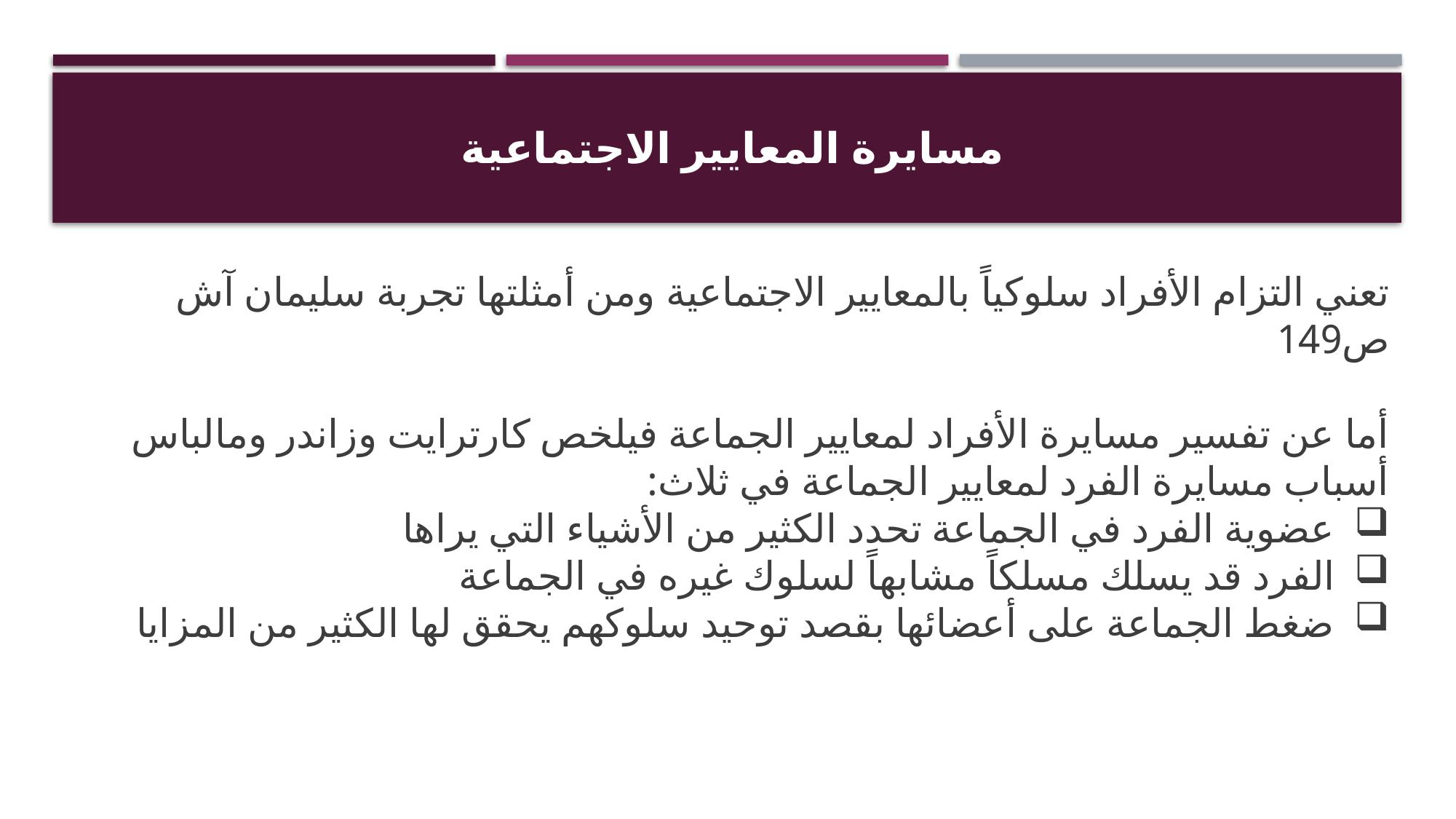

# مسايرة المعايير الاجتماعية
تعني التزام الأفراد سلوكياً بالمعايير الاجتماعية ومن أمثلتها تجربة سليمان آش ص149

أما عن تفسير مسايرة الأفراد لمعايير الجماعة فيلخص كارترايت وزاندر ومالباس أسباب مسايرة الفرد لمعايير الجماعة في ثلاث:
عضوية الفرد في الجماعة تحدد الكثير من الأشياء التي يراها
الفرد قد يسلك مسلكاً مشابهاً لسلوك غيره في الجماعة
ضغط الجماعة على أعضائها بقصد توحيد سلوكهم يحقق لها الكثير من المزايا